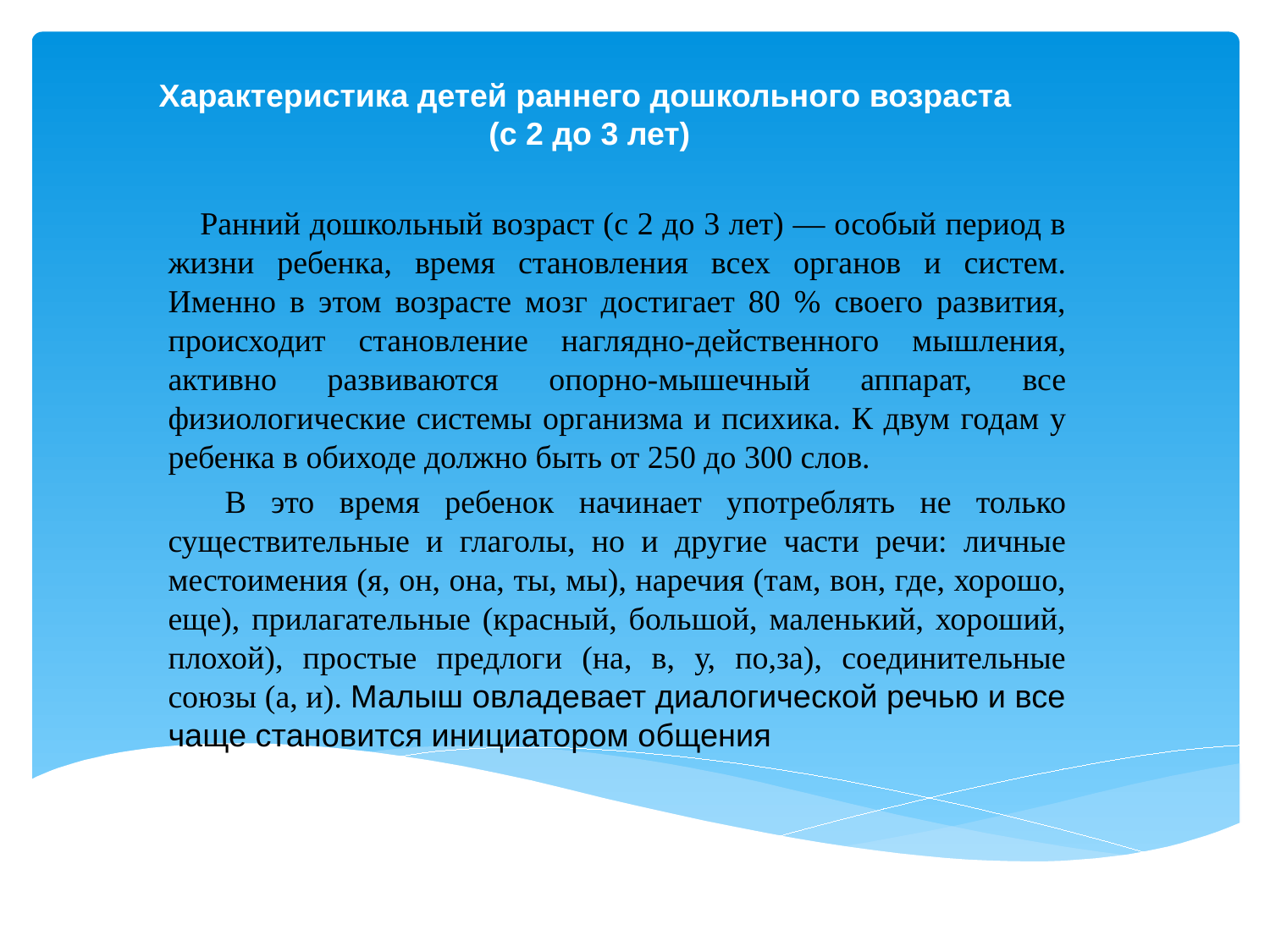

# Характеристика детей раннего дошкольного возраста (с 2 до 3 лет)
Ранний дошкольный возраст (с 2 до 3 лет) — особый период в жизни ребенка, время становления всех органов и систем. Именно в этом возрасте мозг достигает 80 % своего развития, происходит становление наглядно-действенного мышления, активно развиваются опорно-мышечный аппарат, все физиологические системы организма и психика. К двум годам у ребенка в обиходе должно быть от 250 до 300 слов.
 В это время ребенок начинает употреблять не только существительные и глаголы, но и другие части речи: личные местоимения (я, он, она, ты, мы), наречия (там, вон, где, хорошо, еще), прилагательные (красный, большой, маленький, хороший, плохой), простые предлоги (на, в, у, по,за), соединительные союзы (а, и). Малыш овладевает диалогической речью и все чаще становится инициатором общения